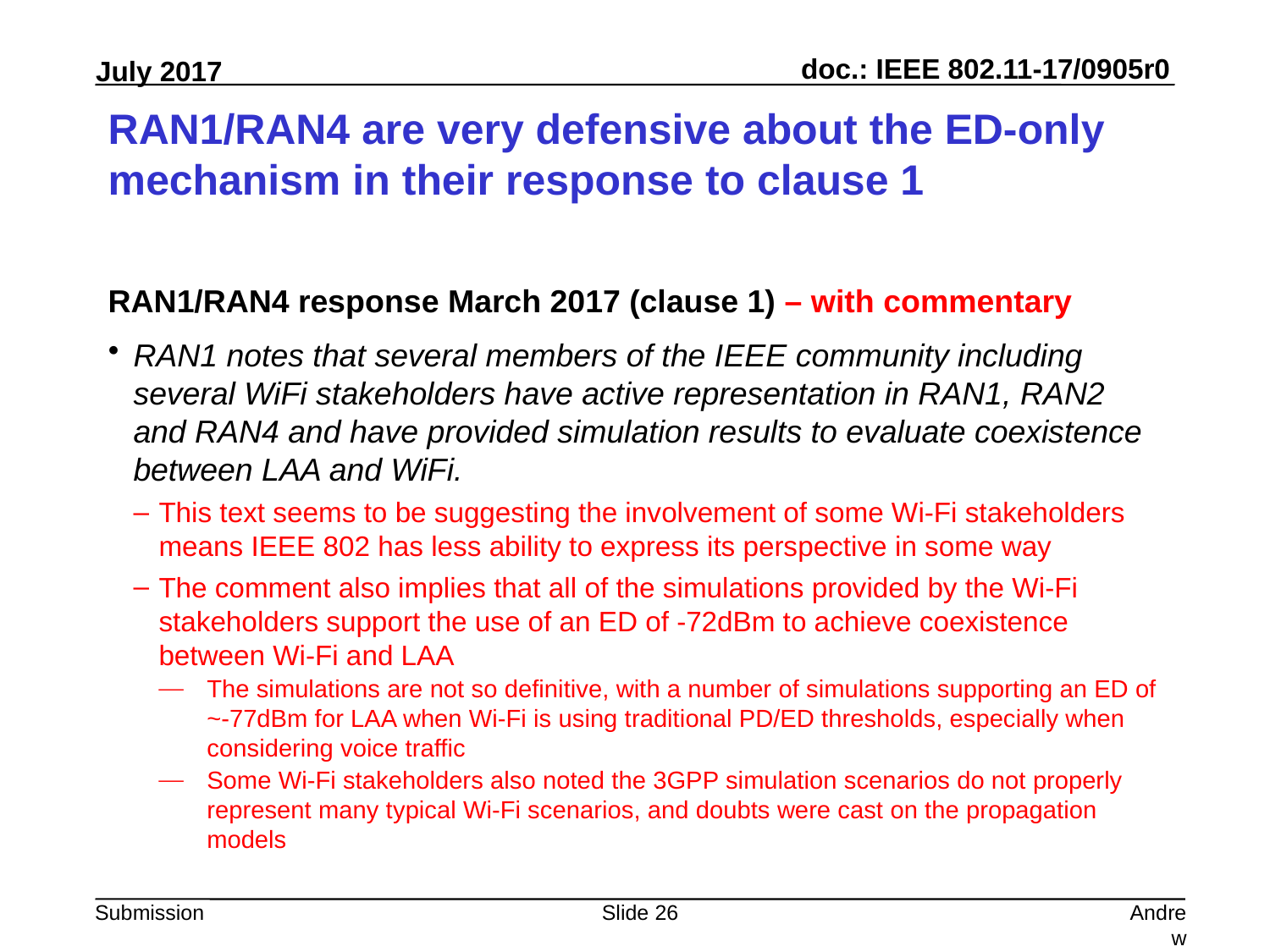

# RAN1/RAN4 are very defensive about the ED-only mechanism in their response to clause 1
RAN1/RAN4 response March 2017 (clause 1) – with commentary
RAN1 notes that several members of the IEEE community including several WiFi stakeholders have active representation in RAN1, RAN2 and RAN4 and have provided simulation results to evaluate coexistence between LAA and WiFi.
This text seems to be suggesting the involvement of some Wi-Fi stakeholders means IEEE 802 has less ability to express its perspective in some way
The comment also implies that all of the simulations provided by the Wi-Fi stakeholders support the use of an ED of -72dBm to achieve coexistence between Wi-Fi and LAA
The simulations are not so definitive, with a number of simulations supporting an ED of ~-77dBm for LAA when Wi-Fi is using traditional PD/ED thresholds, especially when considering voice traffic
Some Wi-Fi stakeholders also noted the 3GPP simulation scenarios do not properly represent many typical Wi-Fi scenarios, and doubts were cast on the propagation models
Slide 26
Andrew Myles, Cisco